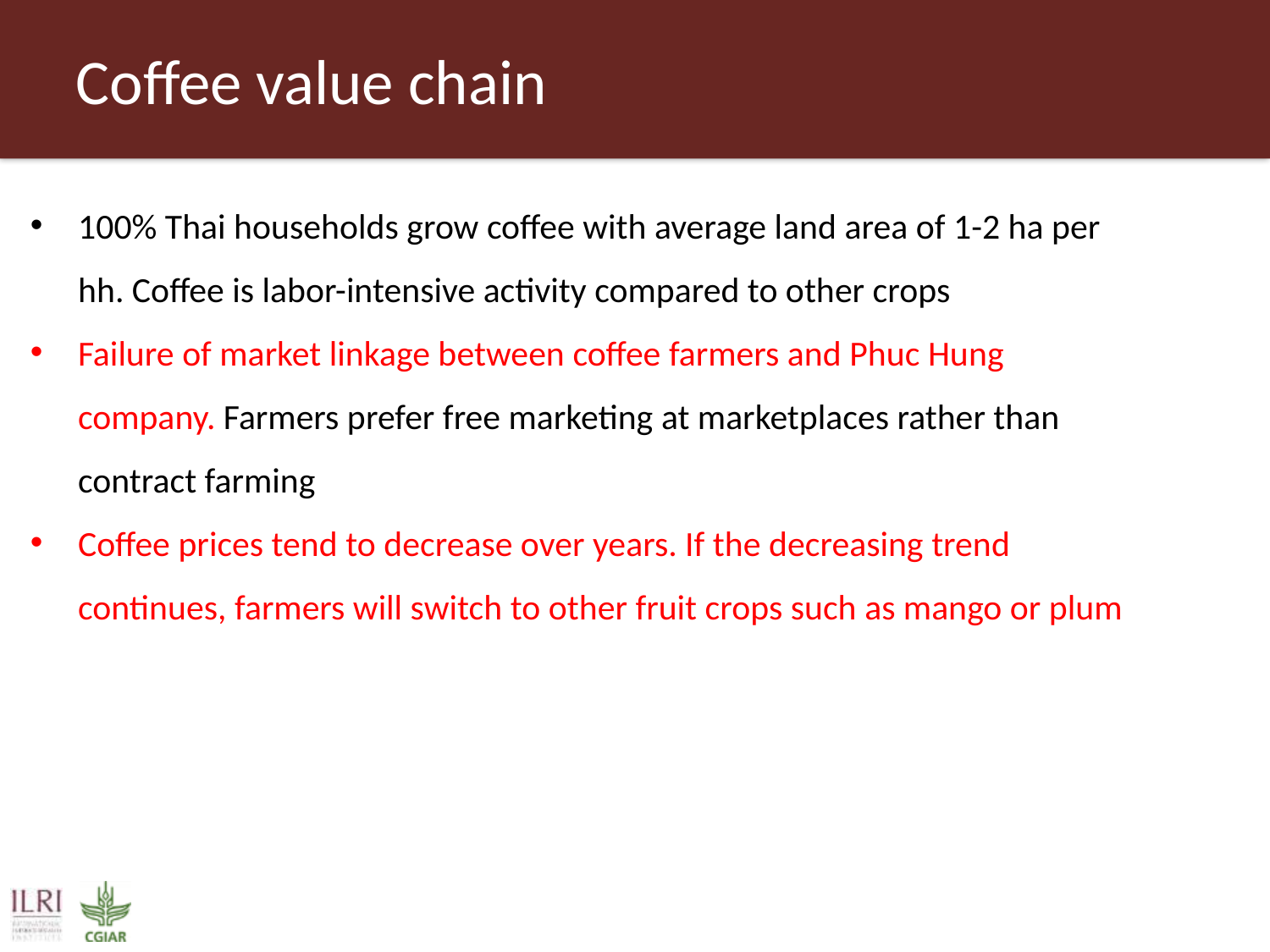

# Coffee value chain
100% Thai households grow coffee with average land area of 1-2 ha per hh. Coffee is labor-intensive activity compared to other crops
Failure of market linkage between coffee farmers and Phuc Hung company. Farmers prefer free marketing at marketplaces rather than contract farming
Coffee prices tend to decrease over years. If the decreasing trend continues, farmers will switch to other fruit crops such as mango or plum